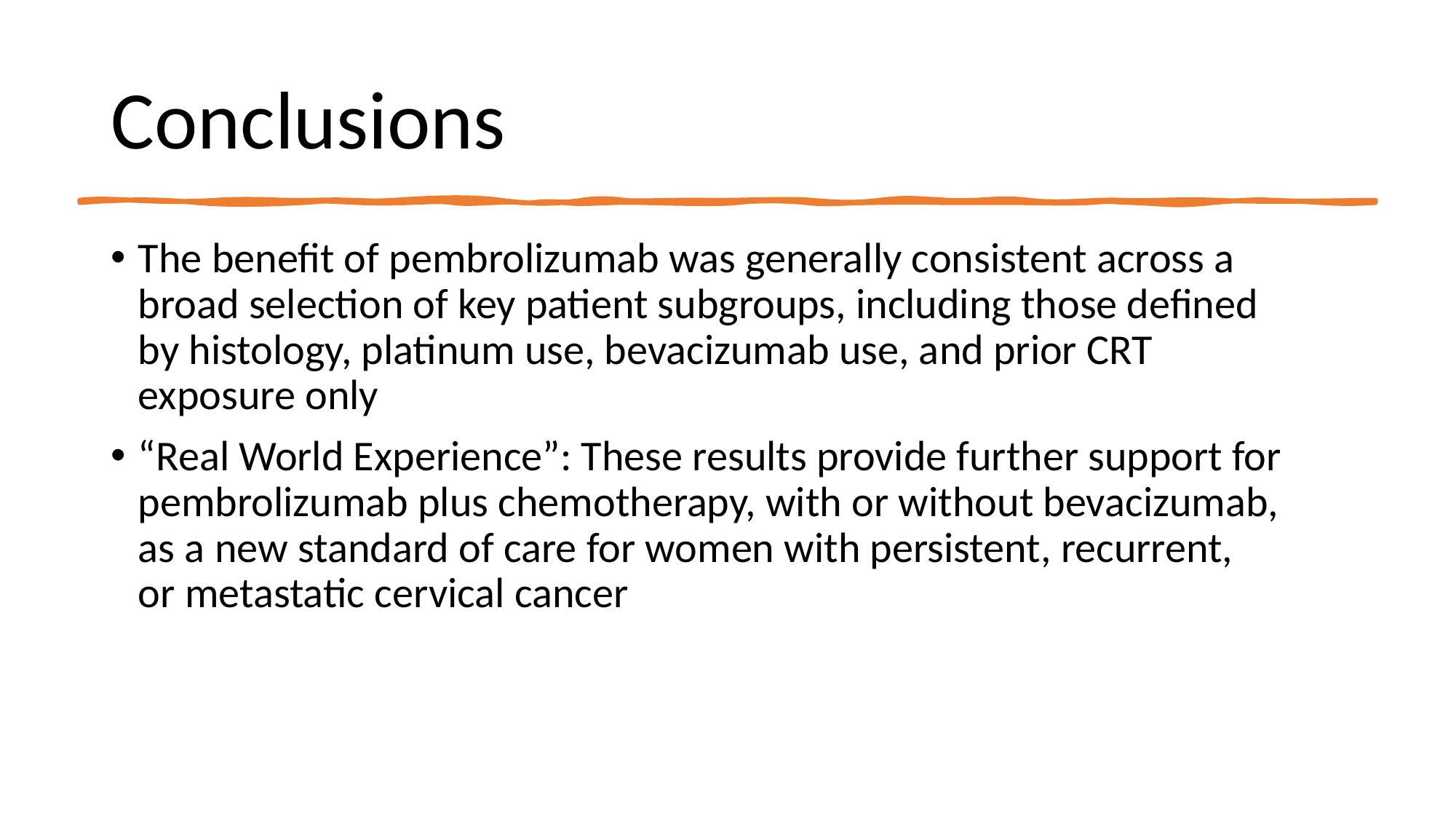

# Conclusions

The benefit of pembrolizumab was generally consistent across a broad selection of key patient subgroups, including those defined by histology, platinum use, bevacizumab use, and prior CRT exposure only
“Real World Experience”: These results provide further support for pembrolizumab plus chemotherapy, with or without bevacizumab, as a new standard of care for women with persistent, recurrent,
or metastatic cervical cancer